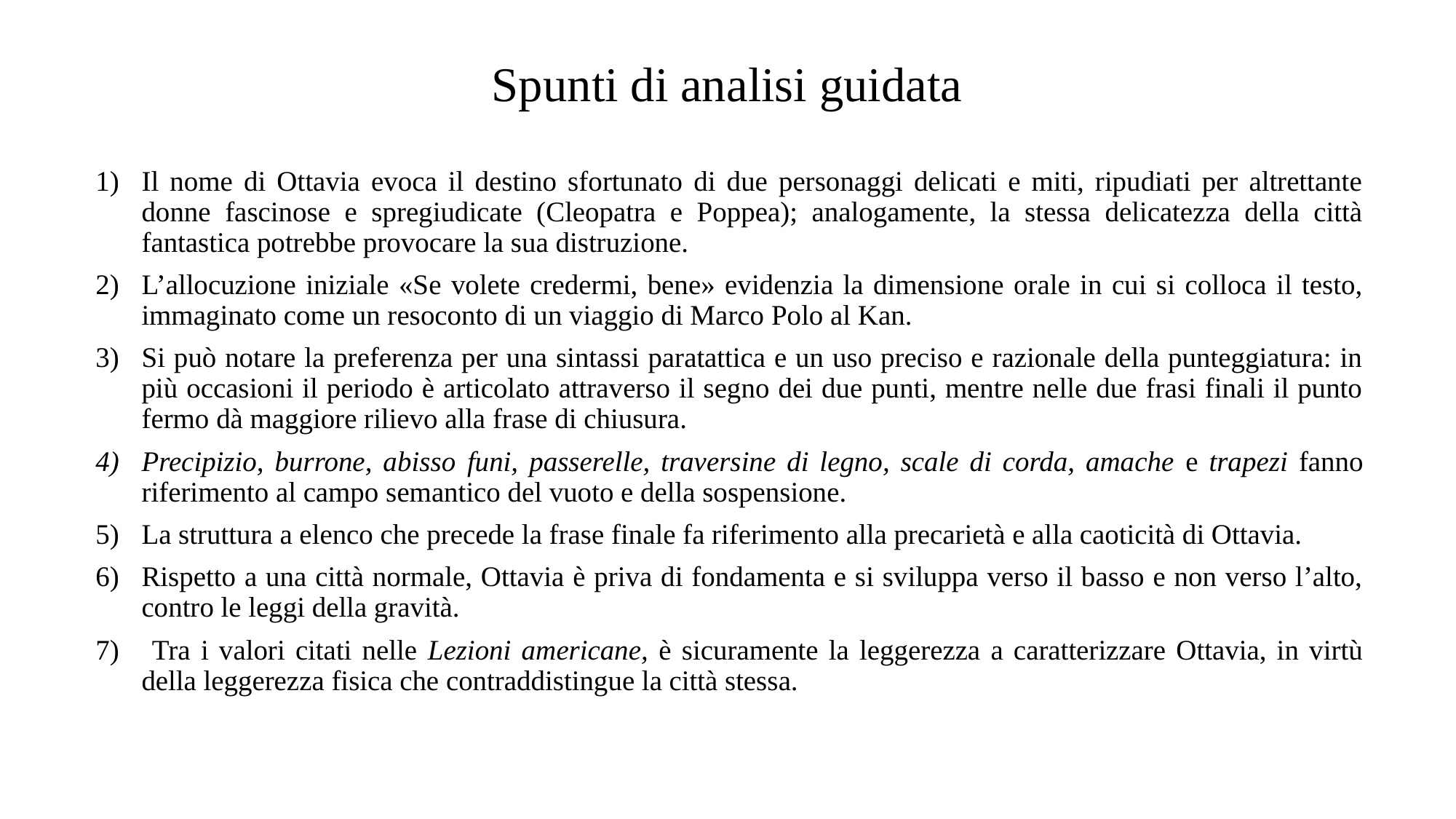

# Spunti di analisi guidata
Il nome di Ottavia evoca il destino sfortunato di due personaggi delicati e miti, ripudiati per altrettante donne fascinose e spregiudicate (Cleopatra e Poppea); analogamente, la stessa delicatezza della città fantastica potrebbe provocare la sua distruzione.
L’allocuzione iniziale «Se volete credermi, bene» evidenzia la dimensione orale in cui si colloca il testo, immaginato come un resoconto di un viaggio di Marco Polo al Kan.
Si può notare la preferenza per una sintassi paratattica e un uso preciso e razionale della punteggiatura: in più occasioni il periodo è articolato attraverso il segno dei due punti, mentre nelle due frasi finali il punto fermo dà maggiore rilievo alla frase di chiusura.
Precipizio, burrone, abisso funi, passerelle, traversine di legno, scale di corda, amache e trapezi fanno riferimento al campo semantico del vuoto e della sospensione.
La struttura a elenco che precede la frase finale fa riferimento alla precarietà e alla caoticità di Ottavia.
Rispetto a una città normale, Ottavia è priva di fondamenta e si sviluppa verso il basso e non verso l’alto, contro le leggi della gravità.
 Tra i valori citati nelle Lezioni americane, è sicuramente la leggerezza a caratterizzare Ottavia, in virtù della leggerezza fisica che contraddistingue la città stessa.